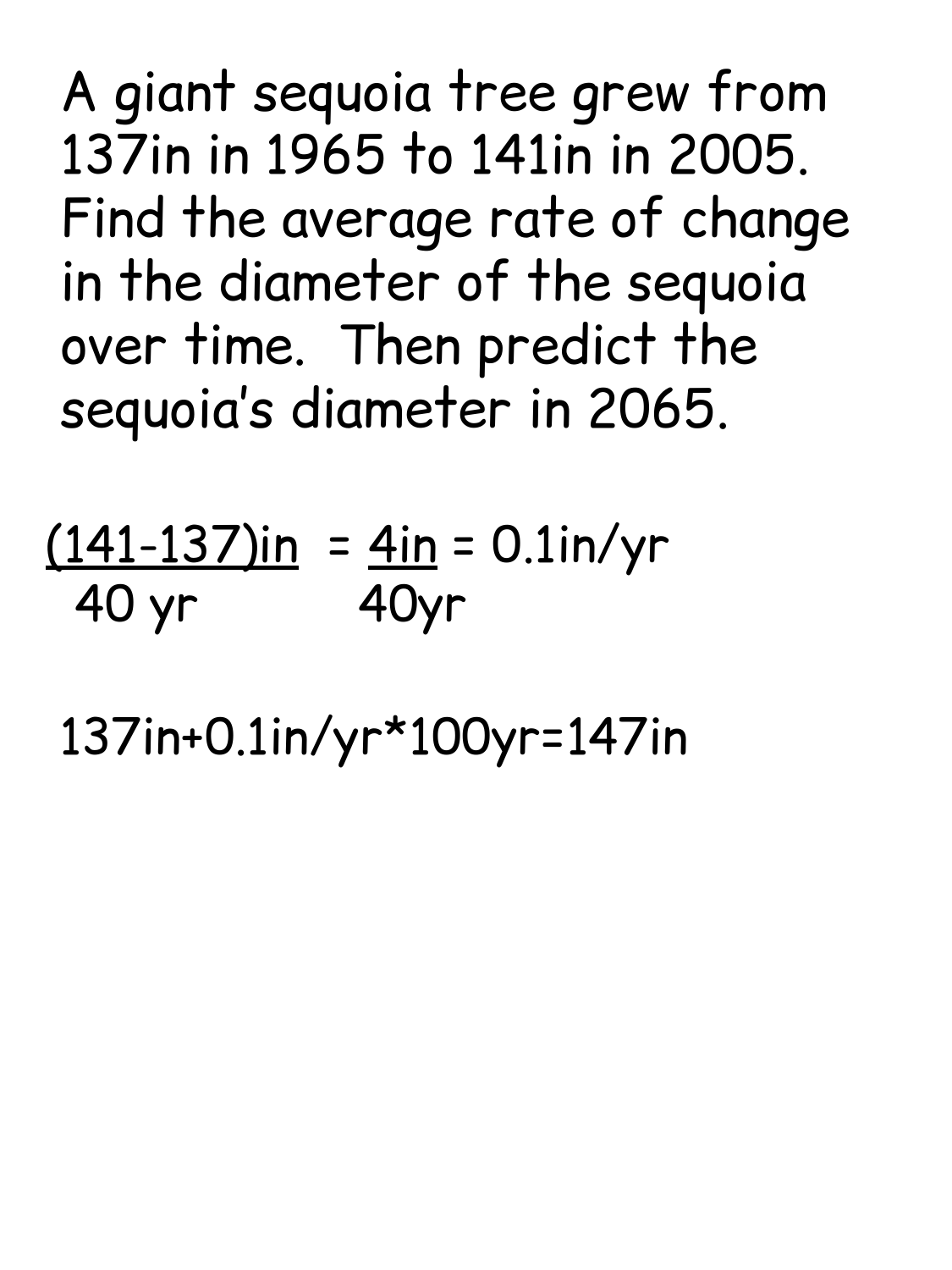

# A giant sequoia tree grew from 137in in 1965 to 141in in 2005.  Find the average rate of change in the diameter of the sequoia over time.  Then predict the sequoia’s diameter in 2065.
(141-137)in  = 4in = 0.1in/yr
  40 yr	    40yr
137in+0.1in/yr*100yr=147in